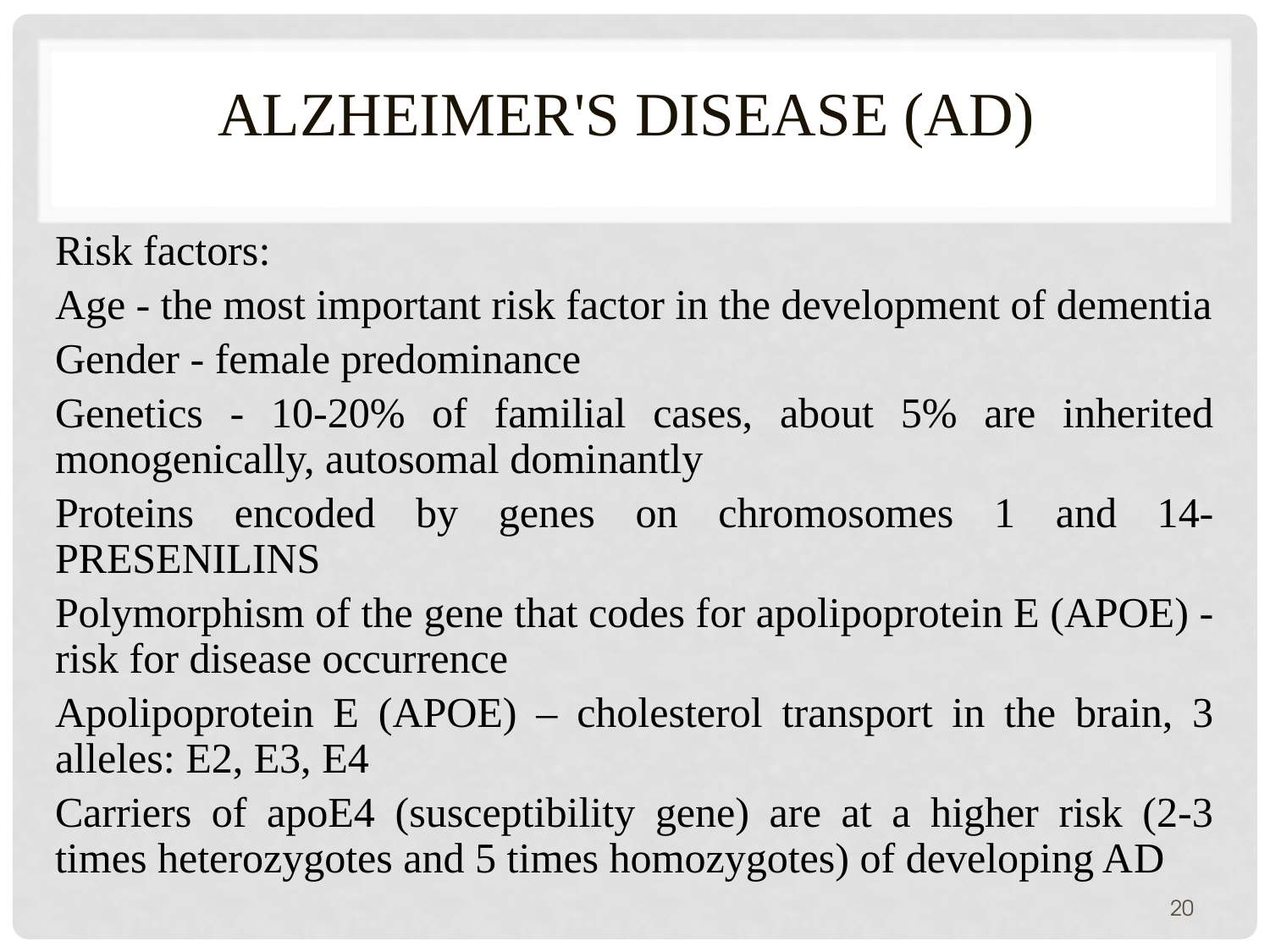

Alzheimer's disease (AD)
Risk factors:
Age - the most important risk factor in the development of dementia
Gender - female predominance
Genetics - 10-20% of familial cases, about 5% are inherited monogenically, autosomal dominantly
Proteins encoded by genes on chromosomes 1 and 14-PRESENILINS
Polymorphism of the gene that codes for apolipoprotein E (APOE) - risk for disease occurrence
Apolipoprotein E (APOE) – cholesterol transport in the brain, 3 alleles: E2, E3, E4
Carriers of apoE4 (susceptibility gene) are at a higher risk (2-3 times heterozygotes and 5 times homozygotes) of developing AD
20